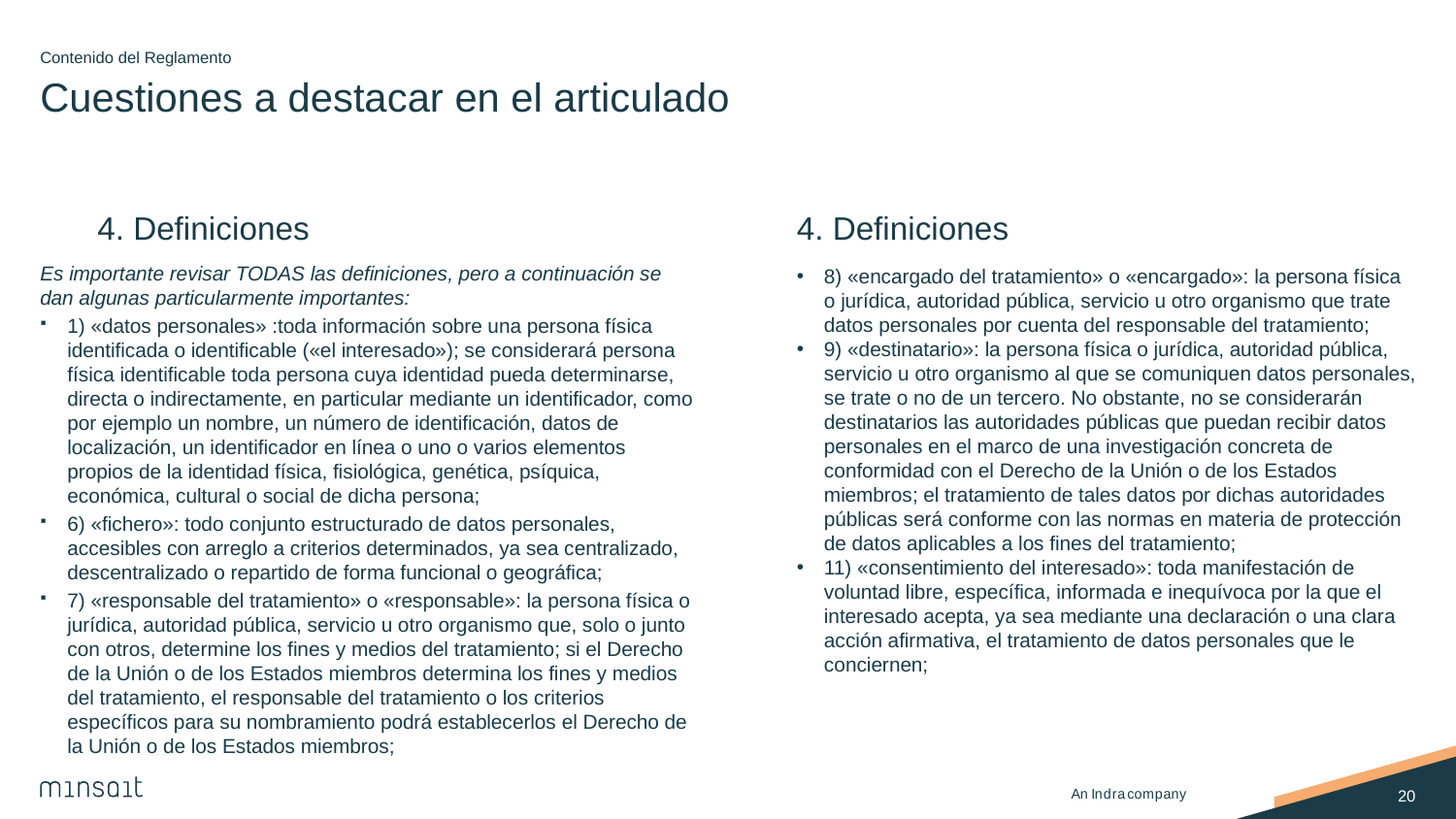

Contenido del Reglamento
# Cuestiones a destacar en el articulado
4. Definiciones
4. Definiciones
Es importante revisar TODAS las definiciones, pero a continuación se dan algunas particularmente importantes:
1) «datos personales» :toda información sobre una persona física identificada o identificable («el interesado»); se considerará persona física identificable toda persona cuya identidad pueda determinarse, directa o indirectamente, en particular mediante un identificador, como por ejemplo un nombre, un número de identificación, datos de localización, un identificador en línea o uno o varios elementos propios de la identidad física, fisiológica, genética, psíquica, económica, cultural o social de dicha persona;
6) «fichero»: todo conjunto estructurado de datos personales, accesibles con arreglo a criterios determinados, ya sea centralizado, descentralizado o repartido de forma funcional o geográfica;
7) «responsable del tratamiento» o «responsable»: la persona física o jurídica, autoridad pública, servicio u otro organismo que, solo o junto con otros, determine los fines y medios del tratamiento; si el Derecho de la Unión o de los Estados miembros determina los fines y medios del tratamiento, el responsable del tratamiento o los criterios específicos para su nombramiento podrá establecerlos el Derecho de la Unión o de los Estados miembros;

8) «encargado del tratamiento» o «encargado»: la persona física o jurídica, autoridad pública, servicio u otro organismo que trate datos personales por cuenta del responsable del tratamiento;
9) «destinatario»: la persona física o jurídica, autoridad pública, servicio u otro organismo al que se comuniquen datos personales, se trate o no de un tercero. No obstante, no se considerarán destinatarios las autoridades públicas que puedan recibir datos personales en el marco de una investigación concreta de conformidad con el Derecho de la Unión o de los Estados miembros; el tratamiento de tales datos por dichas autoridades públicas será conforme con las normas en materia de protección de datos aplicables a los fines del tratamiento;
11) «consentimiento del interesado»: toda manifestación de voluntad libre, específica, informada e inequívoca por la que el interesado acepta, ya sea mediante una declaración o una clara acción afirmativa, el tratamiento de datos personales que le conciernen;